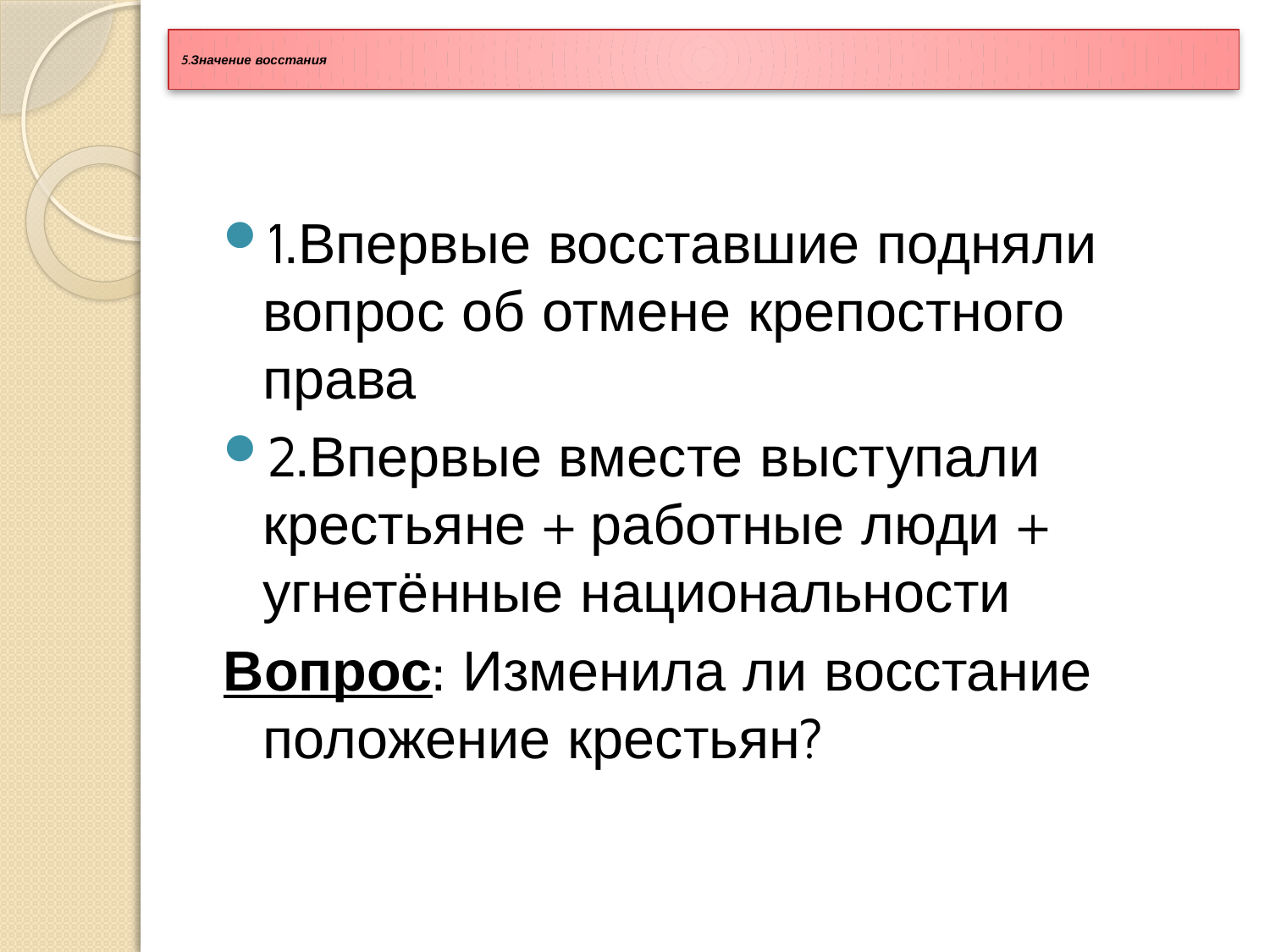

# 5.Значение восстания
1.Впервые восставшие подняли вопрос об отмене крепостного права
2.Впервые вместе выступали крестьяне + работные люди + угнетённые национальности
Вопрос: Изменила ли восстание положение крестьян?